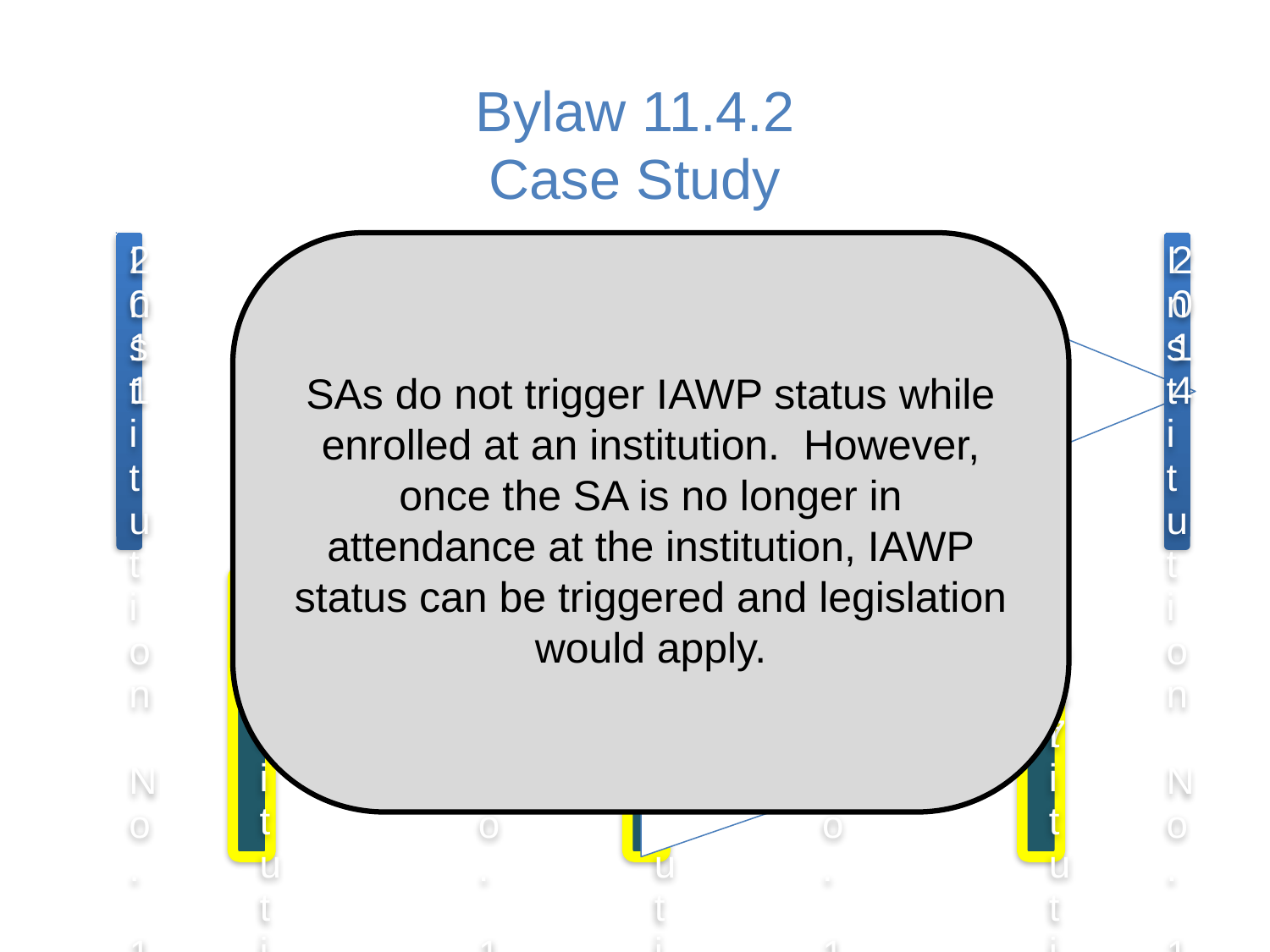

# Bylaw 11.4.2 Case Study
SAs do not trigger IAWP status while enrolled at an institution.  However, once the SA is no longer in attendance at the institution, IAWP status can be triggered and legislation would apply.